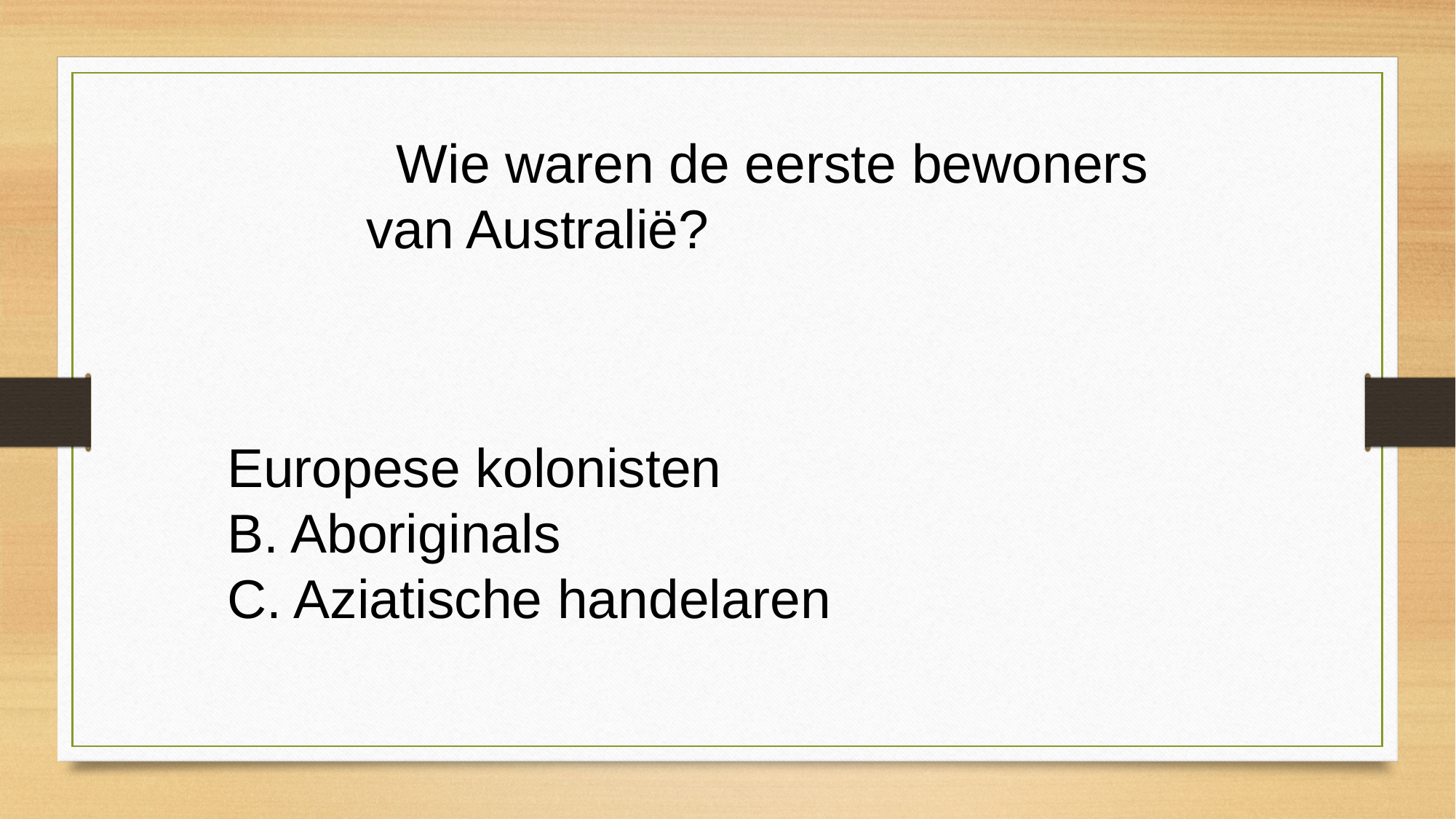

Wie waren de eerste bewoners van Australië?
Europese kolonisten
B. Aboriginals
C. Aziatische handelaren